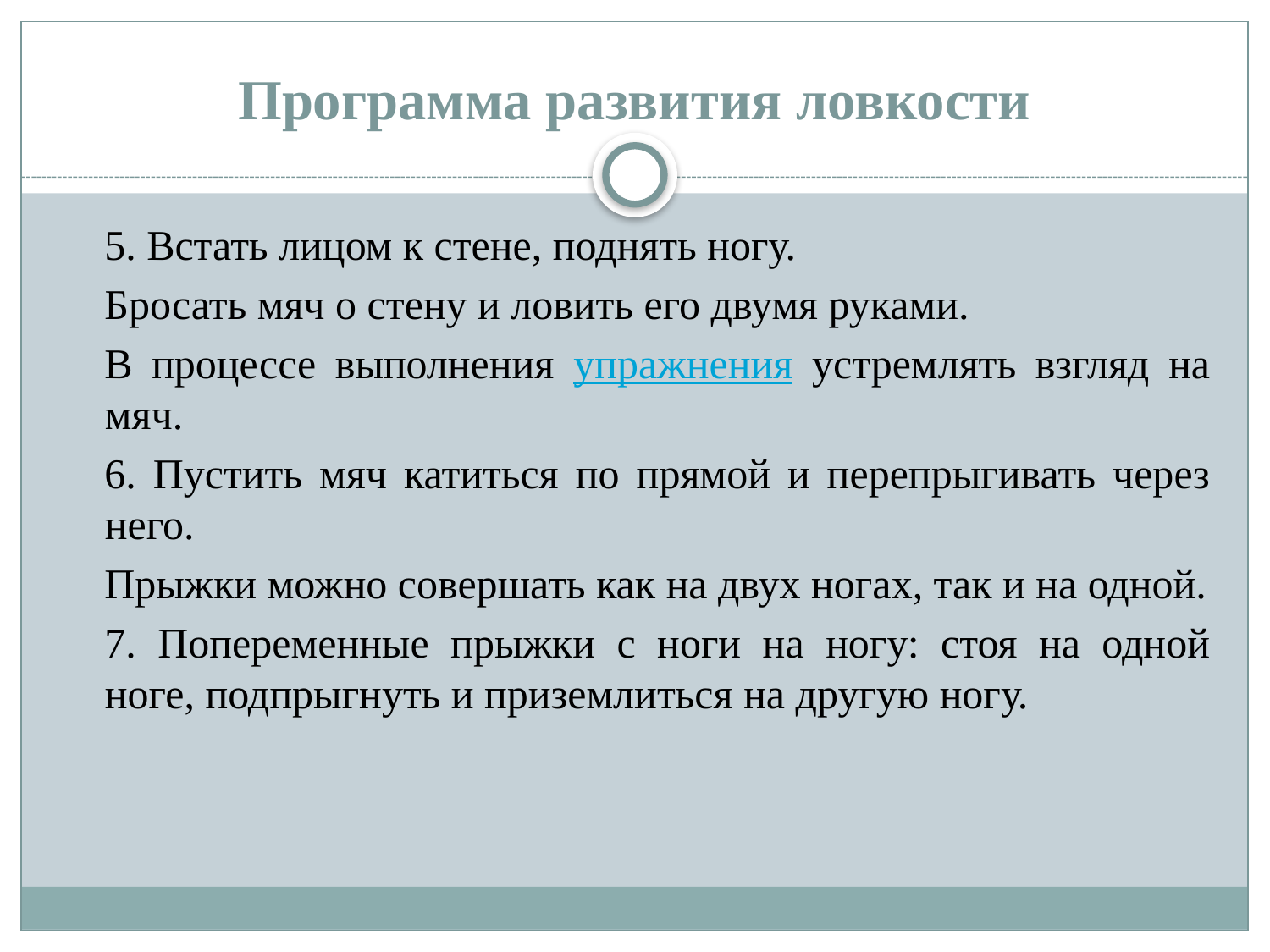

# Программа развития ловкости
5. Встать лицом к стене, поднять ногу.
Бросать мяч о стену и ловить его двумя руками.
В процессе выполнения упражнения устремлять взгляд на мяч.
6. Пустить мяч катиться по прямой и перепрыгивать через него.
Прыжки можно совершать как на двух ногах, так и на одной.
7. Попеременные прыжки с ноги на ногу: стоя на одной ноге, подпрыгнуть и приземлиться на другую ногу.